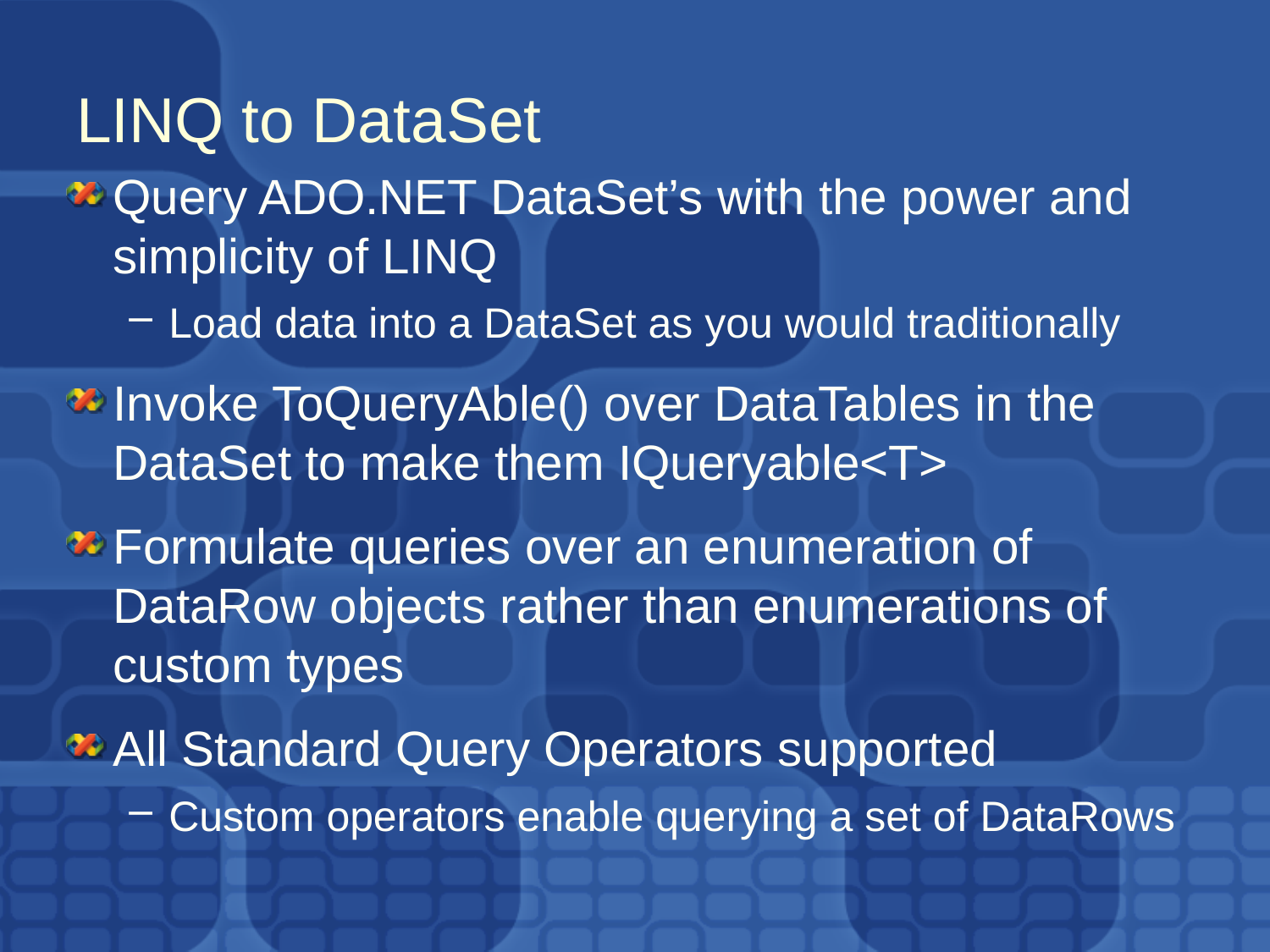

# LINQ to DataSet
Query ADO.NET DataSet’s with the power and simplicity of LINQ
Load data into a DataSet as you would traditionally
Invoke ToQueryAble() over DataTables in the DataSet to make them IQueryable<T>
Formulate queries over an enumeration of DataRow objects rather than enumerations of custom types
All Standard Query Operators supported
Custom operators enable querying a set of DataRows